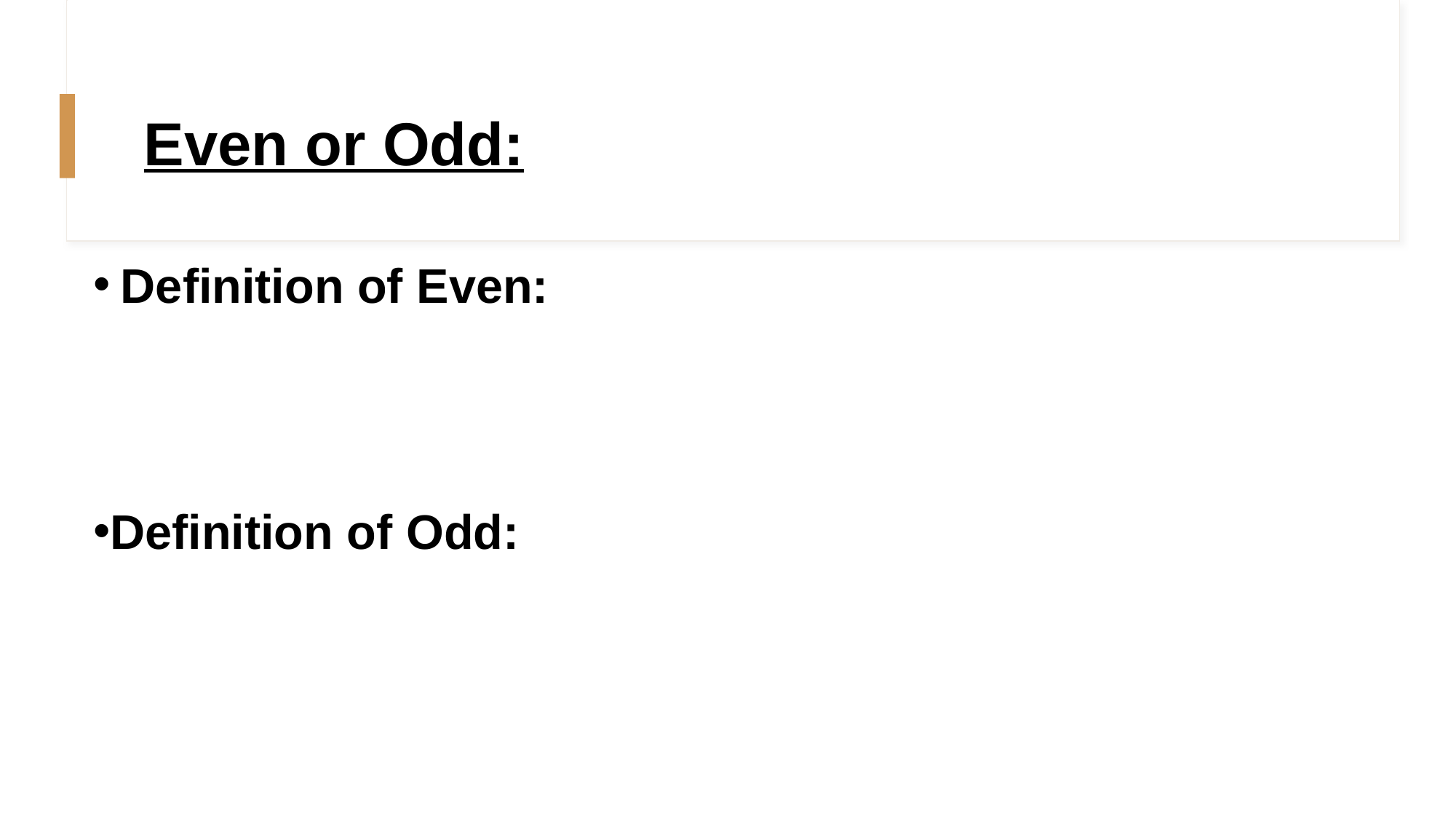

# Even or Odd:
Definition of Even:

Definition of Odd: